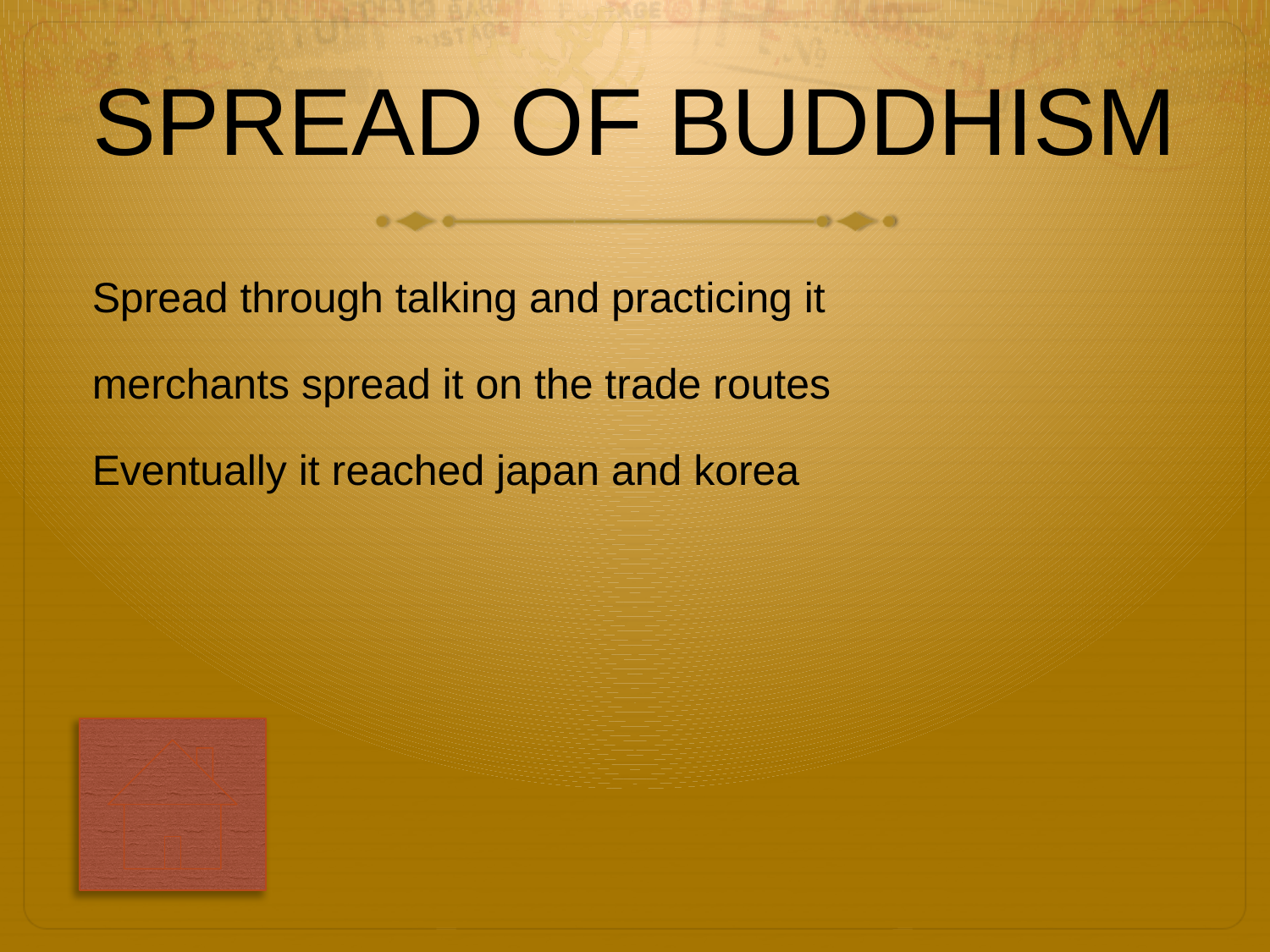

# SPREAD OF BUDDHISM
Spread through talking and practicing it
merchants spread it on the trade routes
Eventually it reached japan and korea